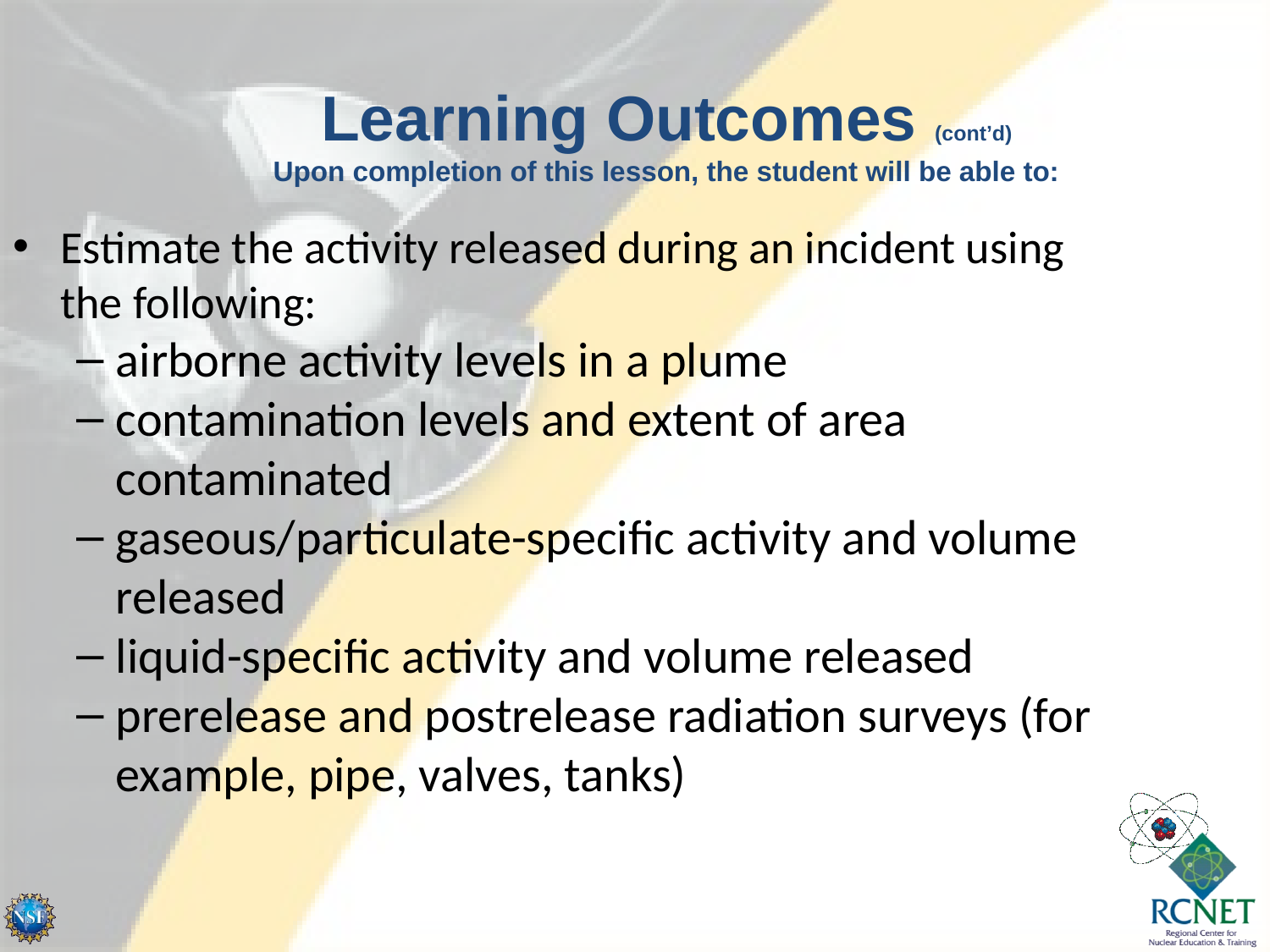

Learning Outcomes (cont’d)
Upon completion of this lesson, the student will be able to:
Estimate the activity released during an incident using the following:
airborne activity levels in a plume
contamination levels and extent of area contaminated
gaseous/particulate-specific activity and volume released
liquid-specific activity and volume released
prerelease and postrelease radiation surveys (for example, pipe, valves, tanks)